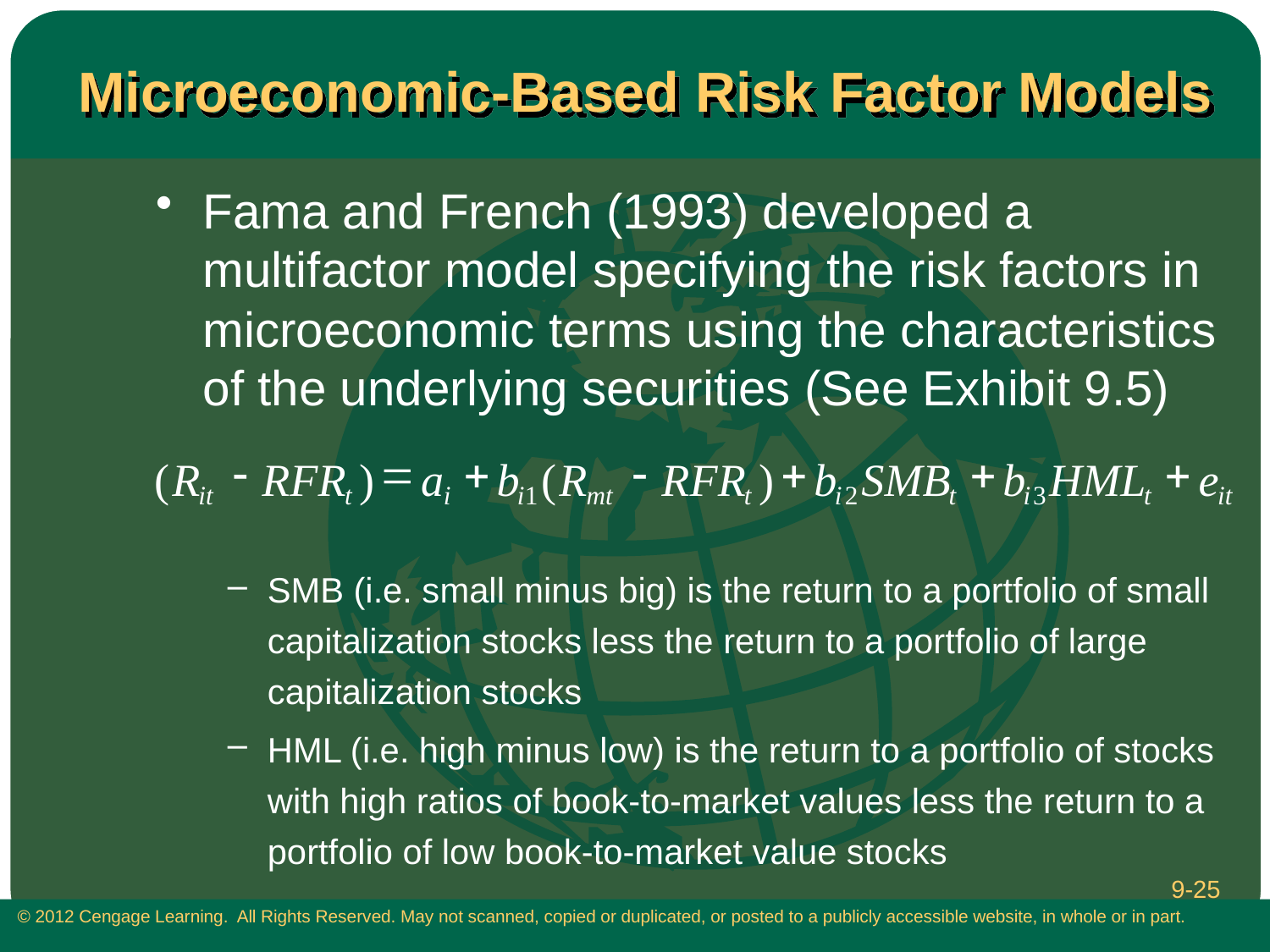

# Microeconomic-Based Risk Factor Models
Fama and French (1993) developed a multifactor model specifying the risk factors in microeconomic terms using the characteristics of the underlying securities (See Exhibit 9.5)

SMB (i.e. small minus big) is the return to a portfolio of small capitalization stocks less the return to a portfolio of large capitalization stocks
HML (i.e. high minus low) is the return to a portfolio of stocks with high ratios of book-to-market values less the return to a portfolio of low book-to-market value stocks

−
=
+
−
+
+
+

(
R
RFR
)
a
b
(
R
RFR
)
b
SMB
b
HML
e
1
2
3
it
t
i
i
mt
t
i
t
i
t
it
9-25
 © 2012 Cengage Learning.  All Rights Reserved. May not scanned, copied or duplicated, or posted to a publicly accessible website, in whole or in part.